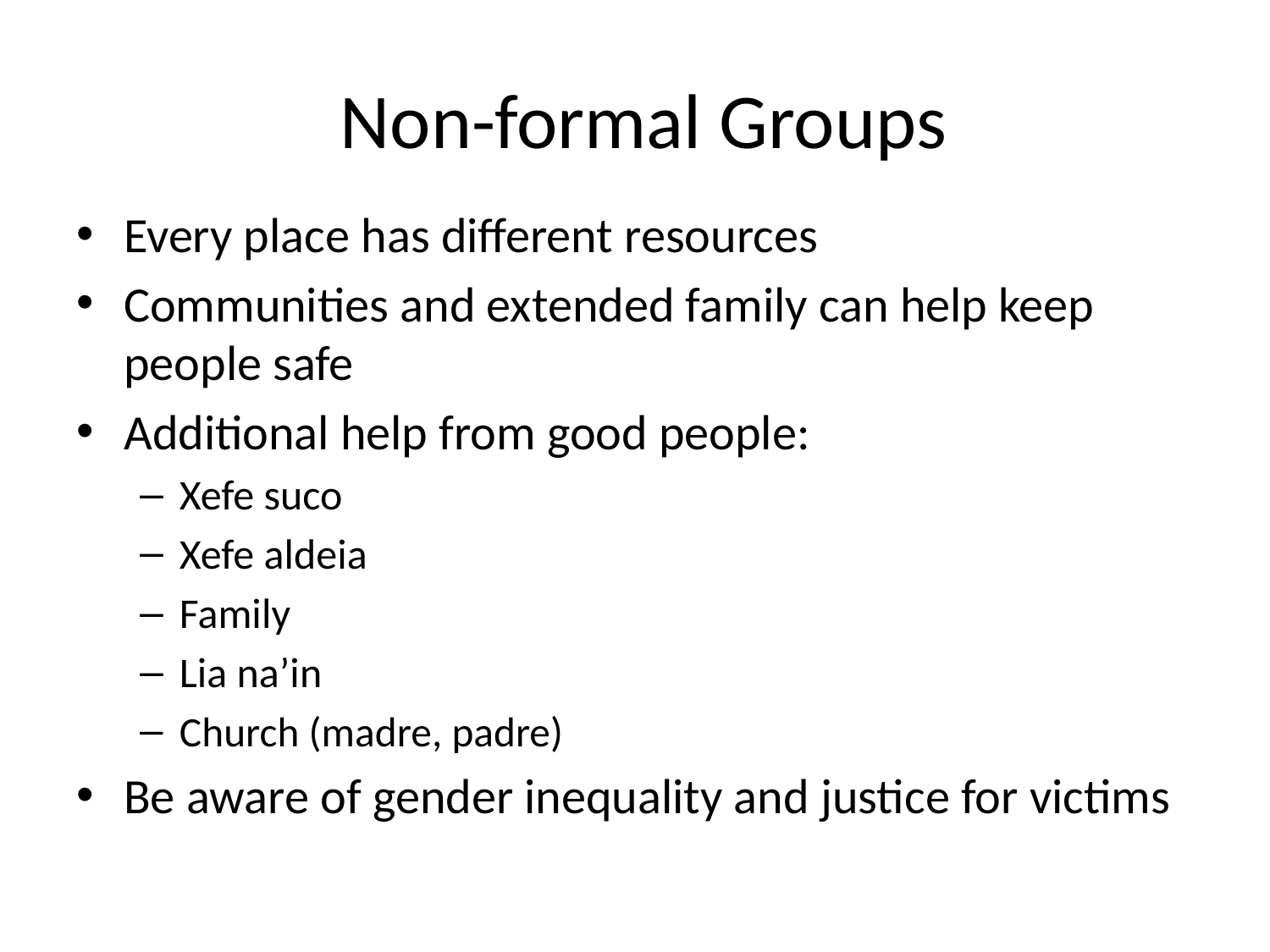

# Non-formal Groups
Every place has different resources
Communities and extended family can help keep people safe
Additional help from good people:
Xefe suco
Xefe aldeia
Family
Lia na’in
Church (madre, padre)
Be aware of gender inequality and justice for victims